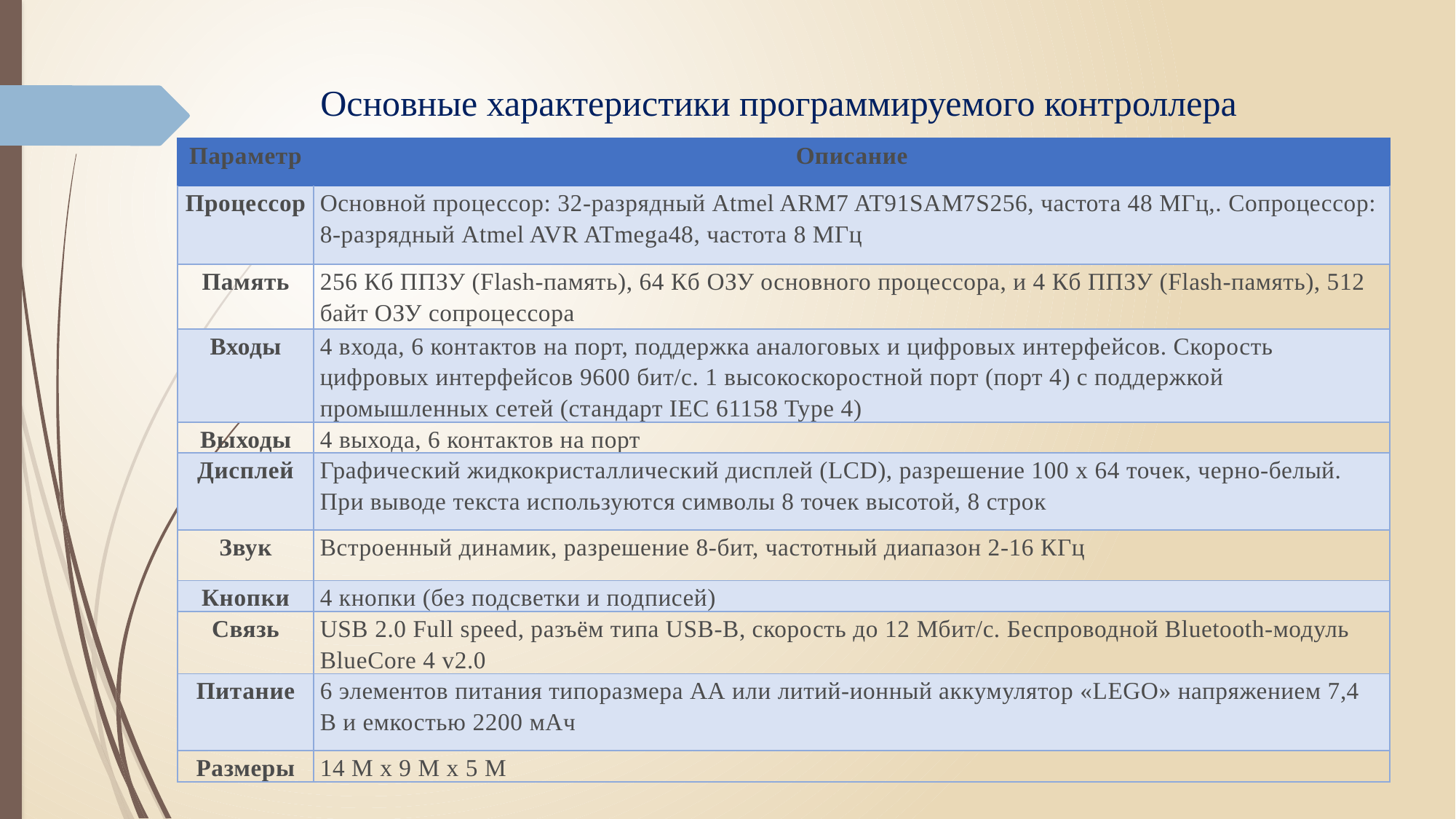

# Основные характеристики программируемого контроллера
| Параметр | Описание |
| --- | --- |
| Процессор | Основной процессор: 32-разрядный Atmel ARM7 AT91SAM7S256, частота 48 МГц,. Сопроцессор: 8-разрядный Atmel AVR ATmega48, частота 8 МГц |
| Память | 256 Кб ППЗУ (Flash-память), 64 Кб ОЗУ основного процессора, и 4 Кб ППЗУ (Flash-память), 512 байт ОЗУ сопроцессора |
| Входы | 4 входа, 6 контактов на порт, поддержка аналоговых и цифровых интерфейсов. Скорость цифровых интерфейсов 9600 бит/с. 1 высокоскоростной порт (порт 4) с поддержкой промышленных сетей (стандарт IEC 61158 Type 4) |
| Выходы | 4 выхода, 6 контактов на порт |
| Дисплей | Графический жидкокристаллический дисплей (LCD), разрешение 100 x 64 точек, черно-белый. При выводе текста используются символы 8 точек высотой, 8 строк |
| Звук | Встроенный динамик, разрешение 8-бит, частотный диапазон 2-16 КГц |
| Кнопки | 4 кнопки (без подcветки и подписей) |
| Связь | USB 2.0 Full speed, разъём типа USB-B, скорость до 12 Мбит/с. Беспроводной Bluetooth-модуль BlueCore 4 v2.0 |
| Питание | 6 элементов питания типоразмера АА или литий-ионный аккумулятор «LEGO» напряжением 7,4 В и емкостью 2200 мАч |
| Размеры | 14 М х 9 М х 5 М |